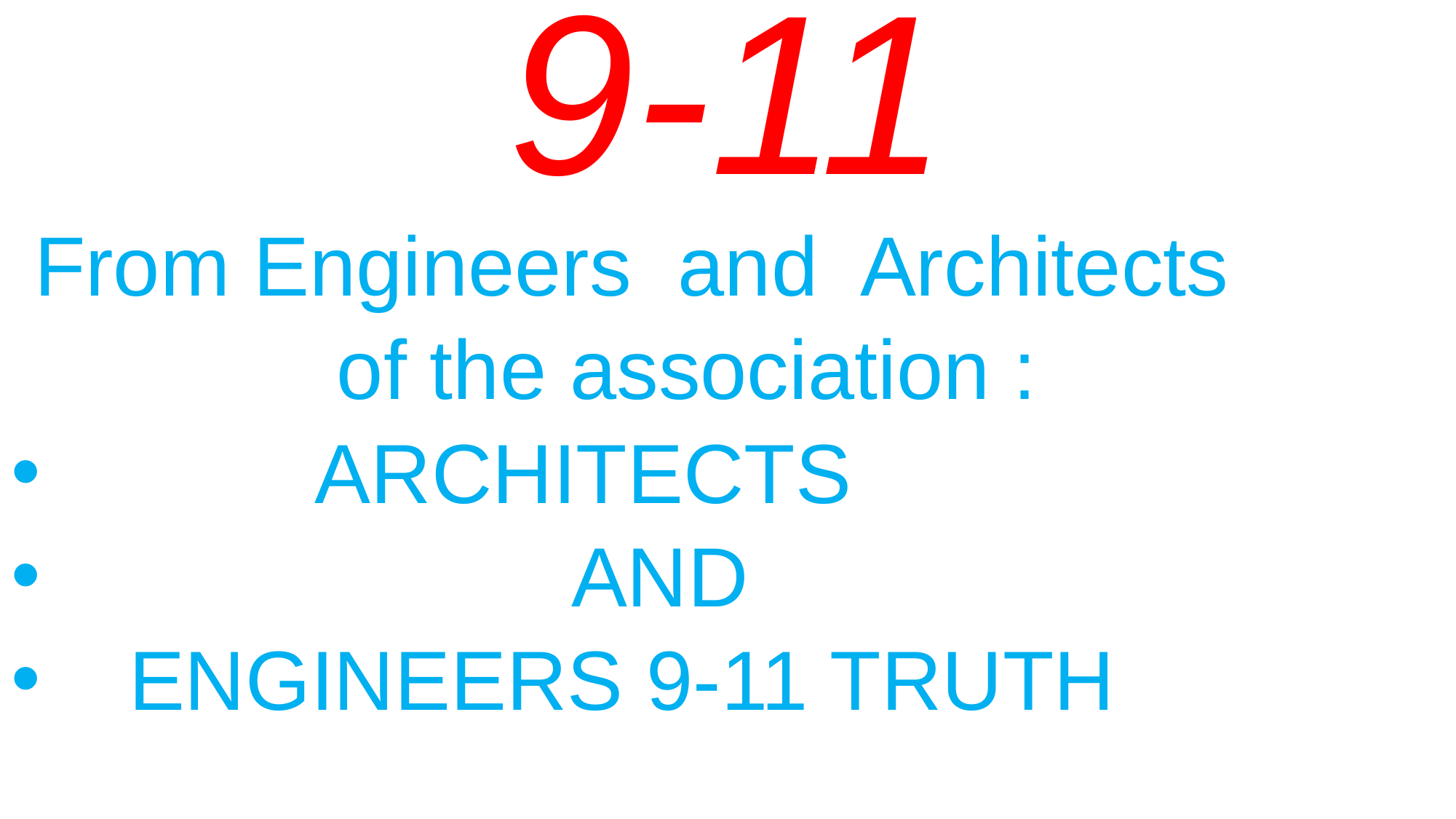

# 9-11
 From Engineers  and  Architects
              of the association :
            ARCHITECTS
                       AND
    ENGINEERS 9-11 TRUTH